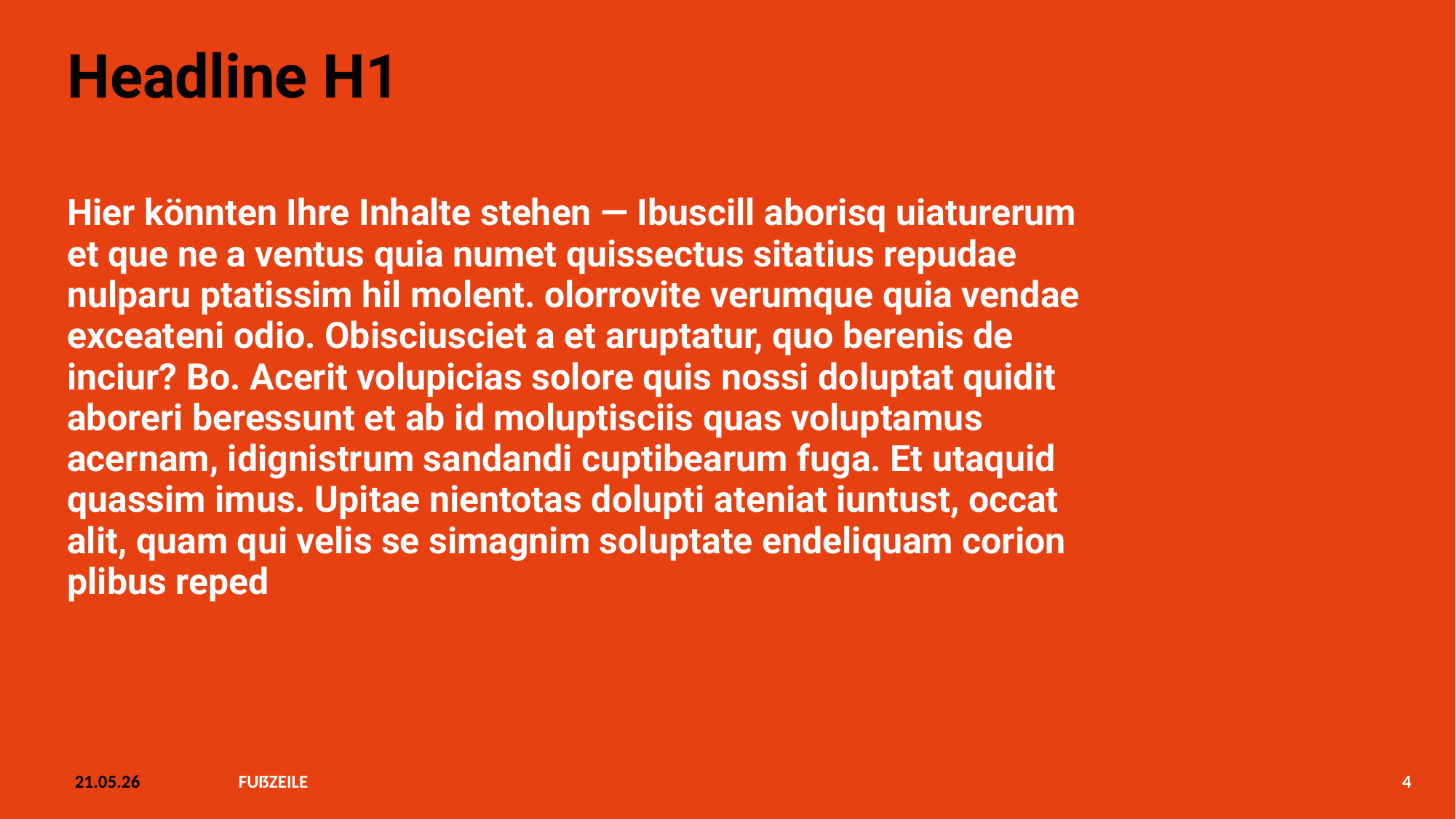

# Headline H1
Hier könnten Ihre Inhalte stehen — Ibuscill aborisq uiaturerum et que ne a ventus quia numet quissectus sitatius repudae nulparu ptatissim hil molent. olorrovite verumque quia vendae exceateni odio. Obisciusciet a et aruptatur, quo berenis de inciur? Bo. Acerit volupicias solore quis nossi doluptat quidit aboreri beressunt et ab id moluptisciis quas voluptamus acernam, idignistrum sandandi cuptibearum fuga. Et utaquid quassim imus. Upitae nientotas dolupti ateniat iuntust, occat alit, quam qui velis se simagnim soluptate endeliquam corion plibus reped
21.05.26
Fußzeile
4